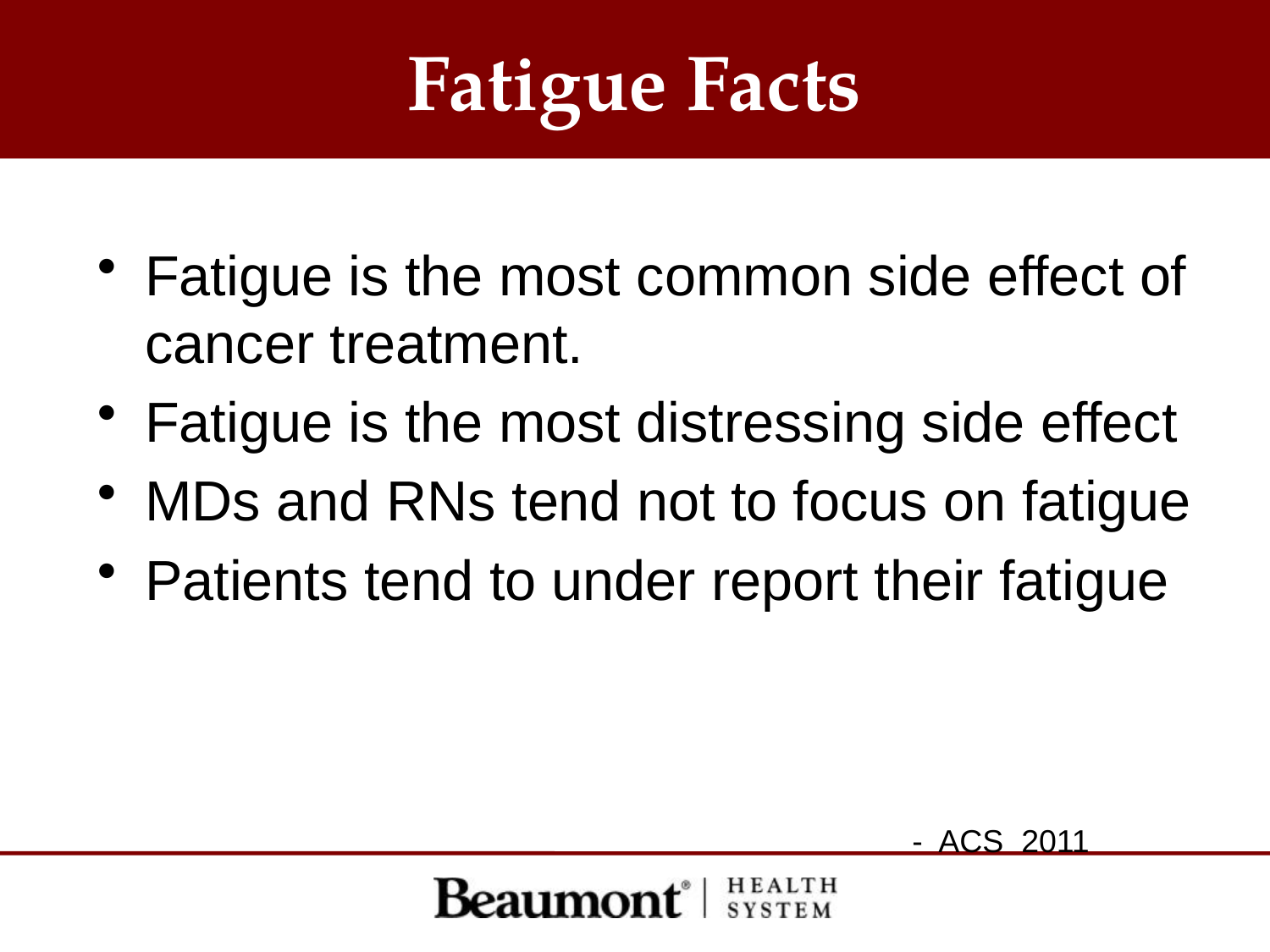

# Fatigue Facts
Fatigue is the most common side effect of cancer treatment.
Fatigue is the most distressing side effect
MDs and RNs tend not to focus on fatigue
Patients tend to under report their fatigue
-  ACS  2011